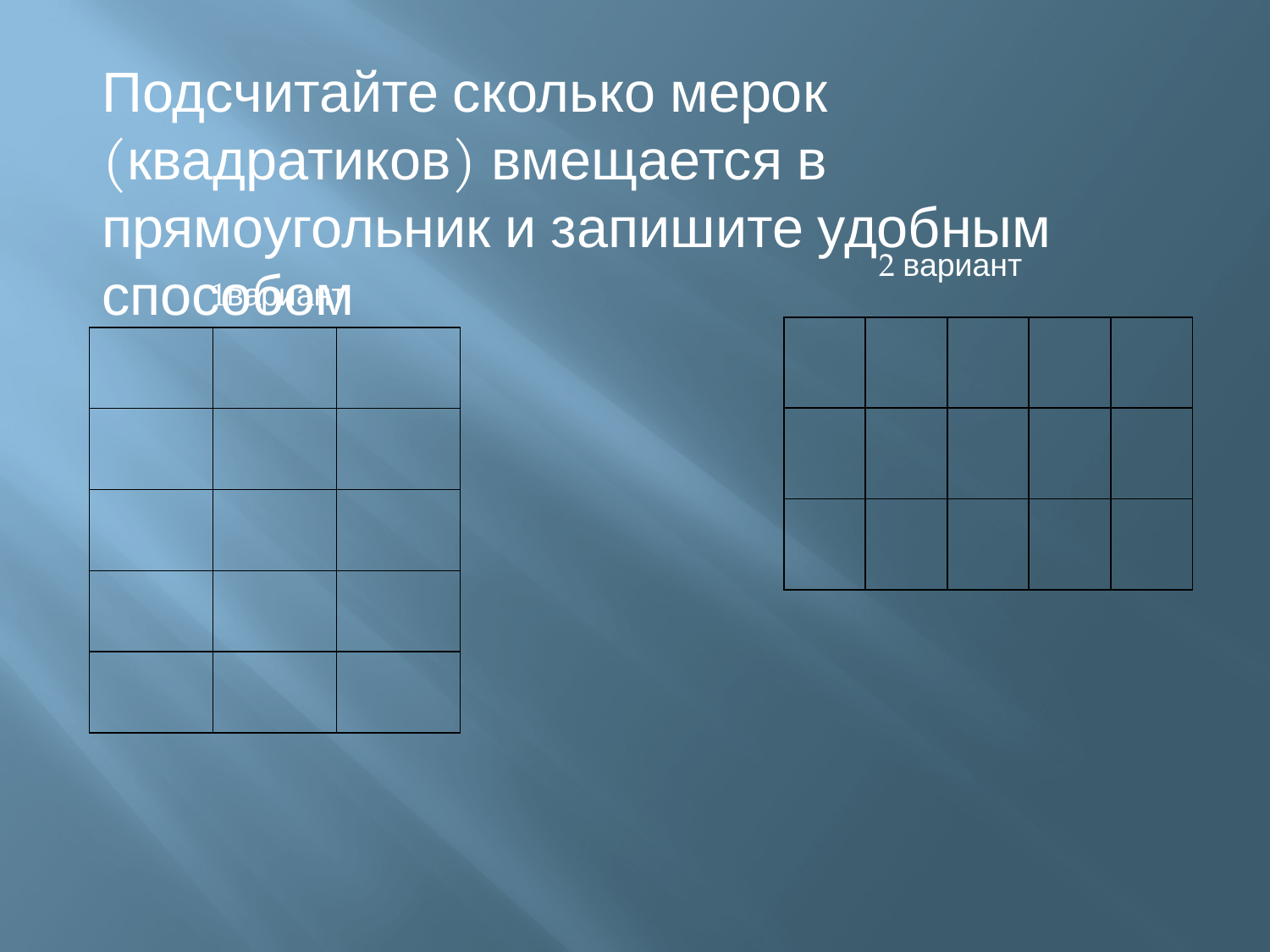

Подсчитайте сколько мерок (квадратиков) вмещается в прямоугольник и запишите удобным способом
              2 вариант
1вариант
|  |  |  |  |  |
| --- | --- | --- | --- | --- |
|  |  |  |  |  |
|  |  |  |  |  |
|  |  |  |
| --- | --- | --- |
|  |  |  |
|  |  |  |
|  |  |  |
|  |  |  |